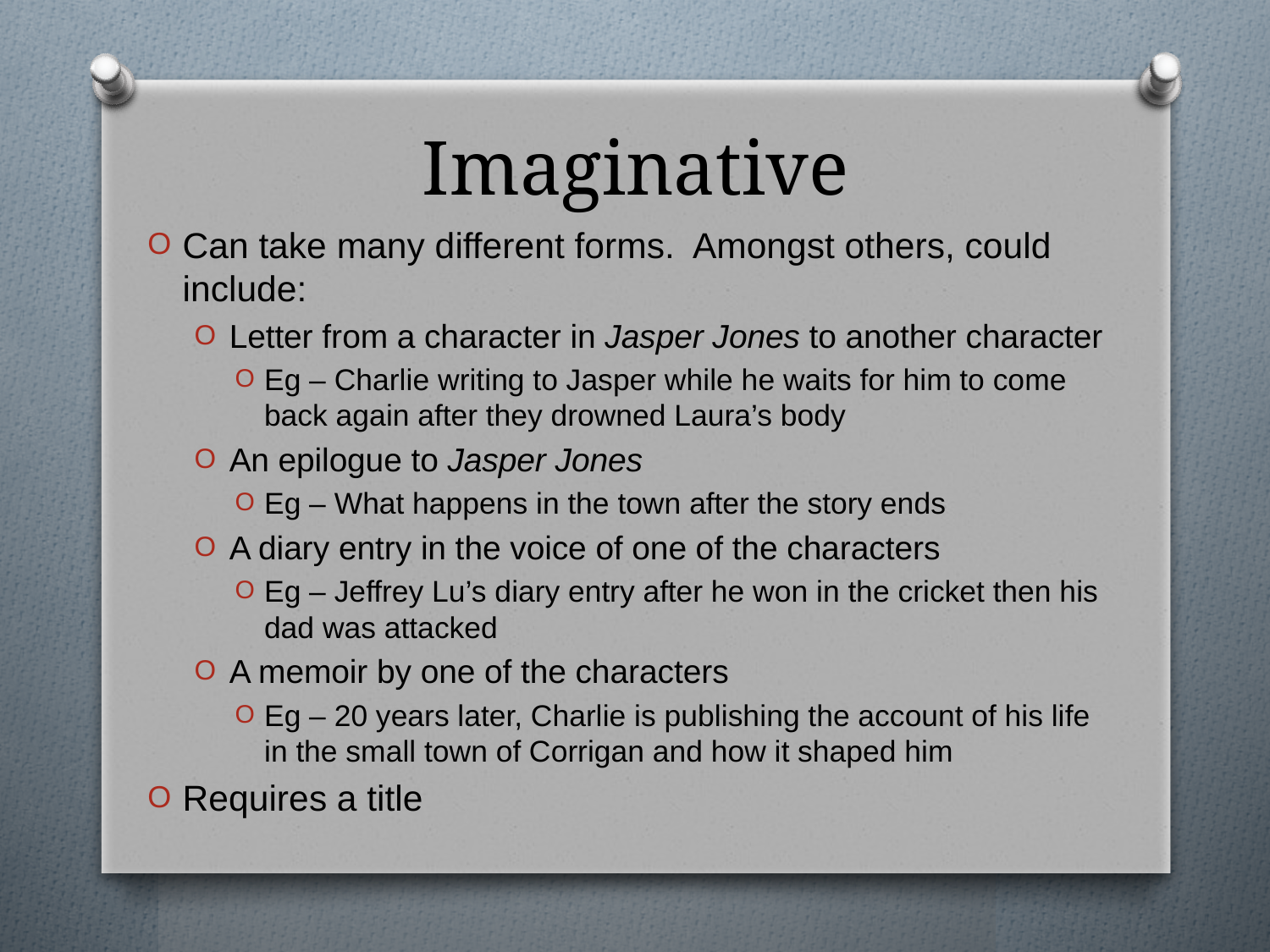

# Imaginative
Can take many different forms.  Amongst others, could include:
Letter from a character in Jasper Jones to another character
Eg – Charlie writing to Jasper while he waits for him to come back again after they drowned Laura’s body
An epilogue to Jasper Jones
Eg – What happens in the town after the story ends
A diary entry in the voice of one of the characters
Eg – Jeffrey Lu’s diary entry after he won in the cricket then his dad was attacked
A memoir by one of the characters
Eg – 20 years later, Charlie is publishing the account of his life in the small town of Corrigan and how it shaped him
Requires a title